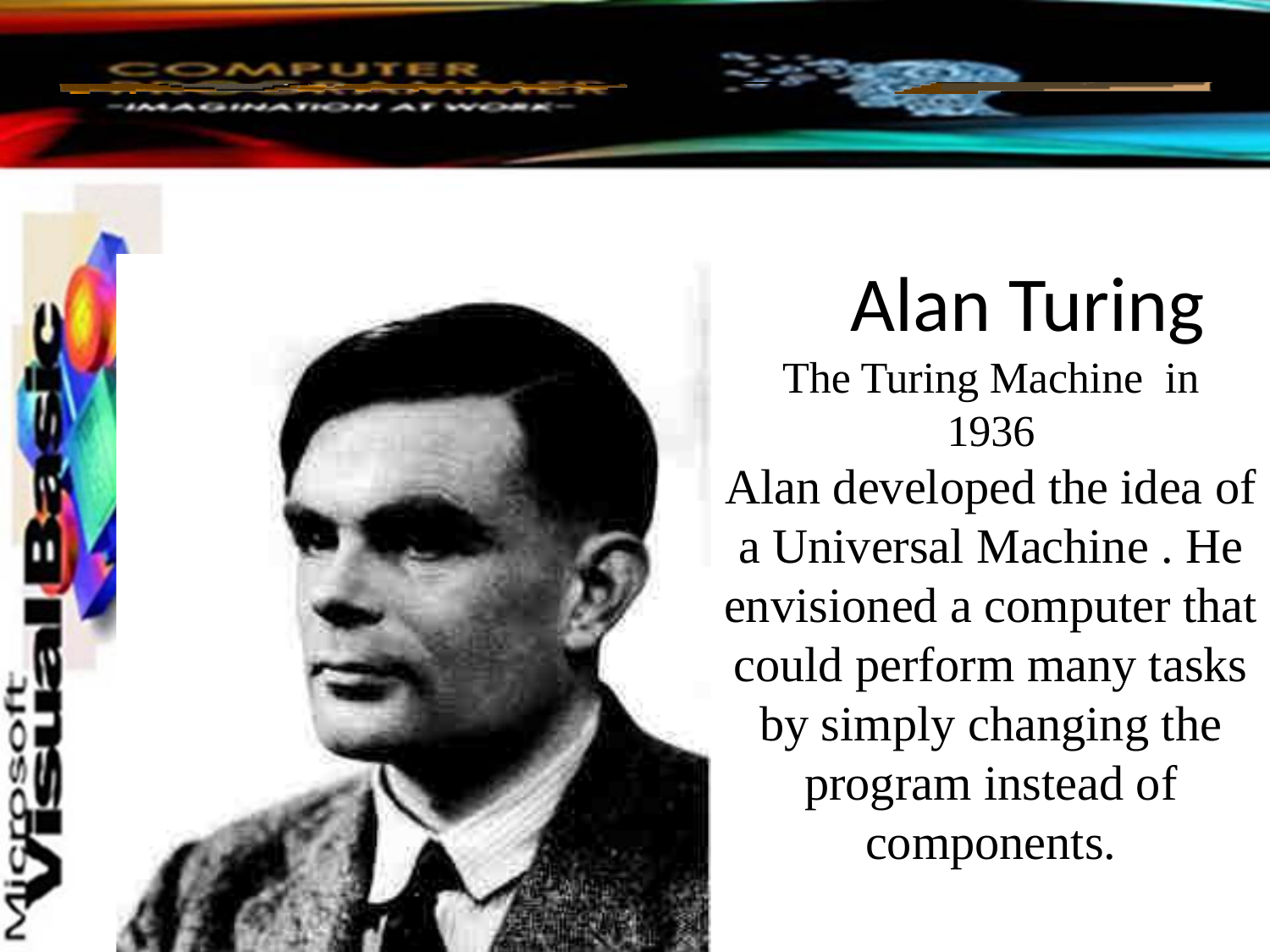

# Alan Turing

The Turing Machine  in 1936
Alan developed the idea of a Universal Machine . He envisioned a computer that could perform many tasks by simply changing the program instead of components.